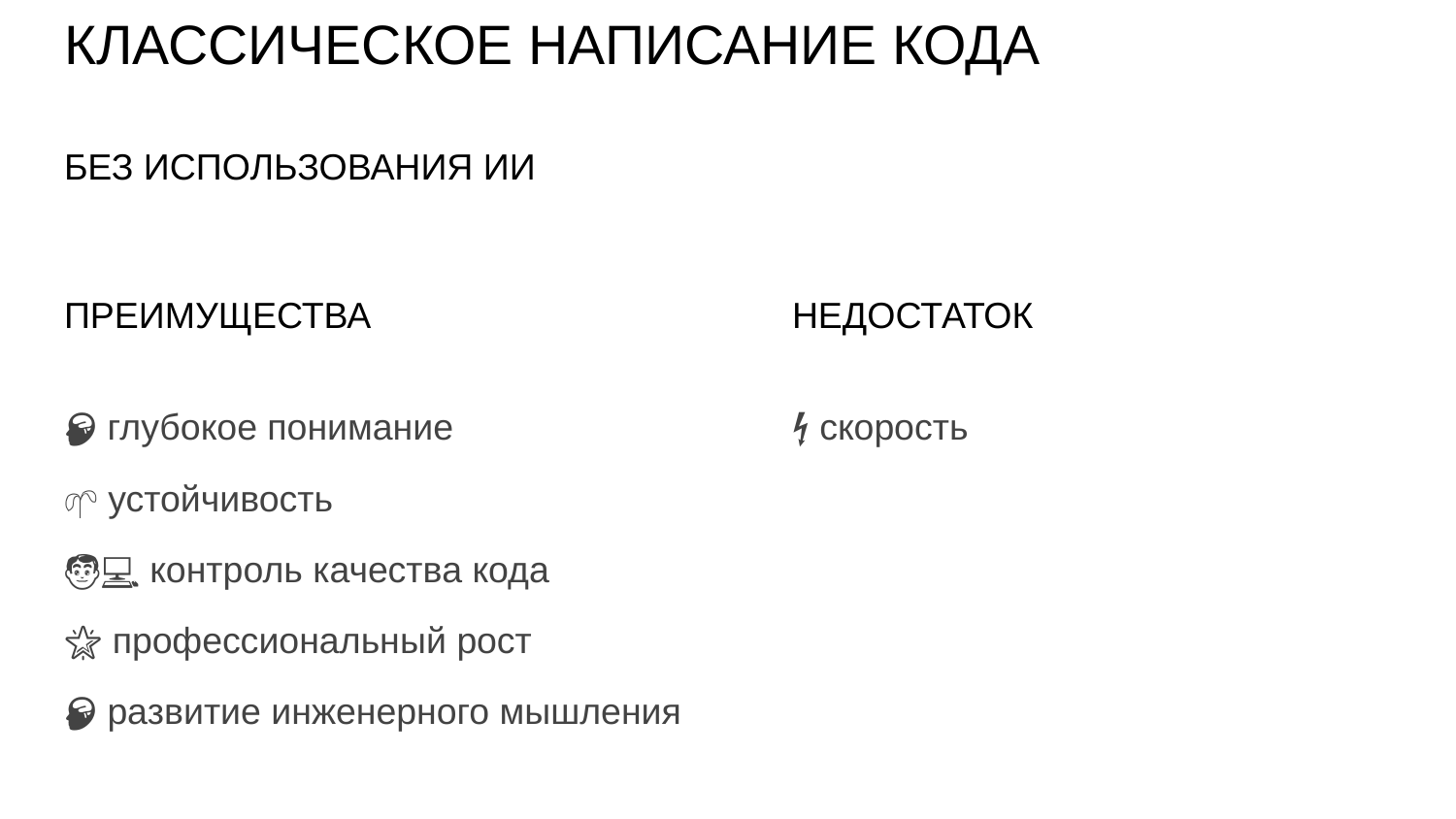

# КЛАССИЧЕСКОЕ НАПИСАНИЕ КОДА
БЕЗ ИСПОЛЬЗОВАНИЯ ИИ
ПРЕИМУЩЕСТВА
🧠 глубокое понимание
🌱 устойчивость
👨‍💻 контроль качества кода
🌟 профессиональный рост
🧠 развитие инженерного мышления
НЕДОСТАТОК
⚡ скорость